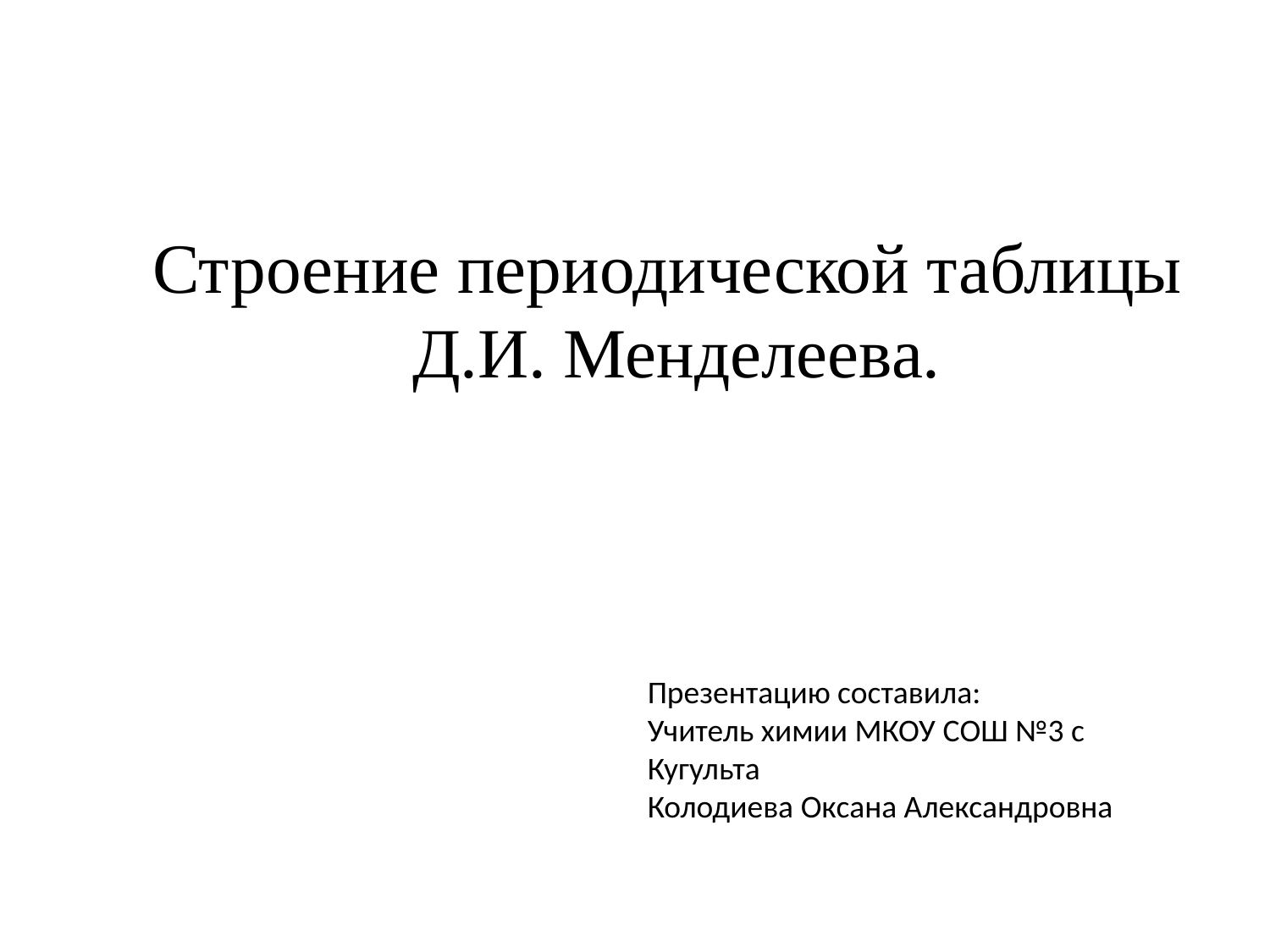

Строение периодической таблицы
 Д.И. Менделеева.
Презентацию составила:
Учитель химии МКОУ СОШ №3 с Кугульта
Колодиева Оксана Александровна